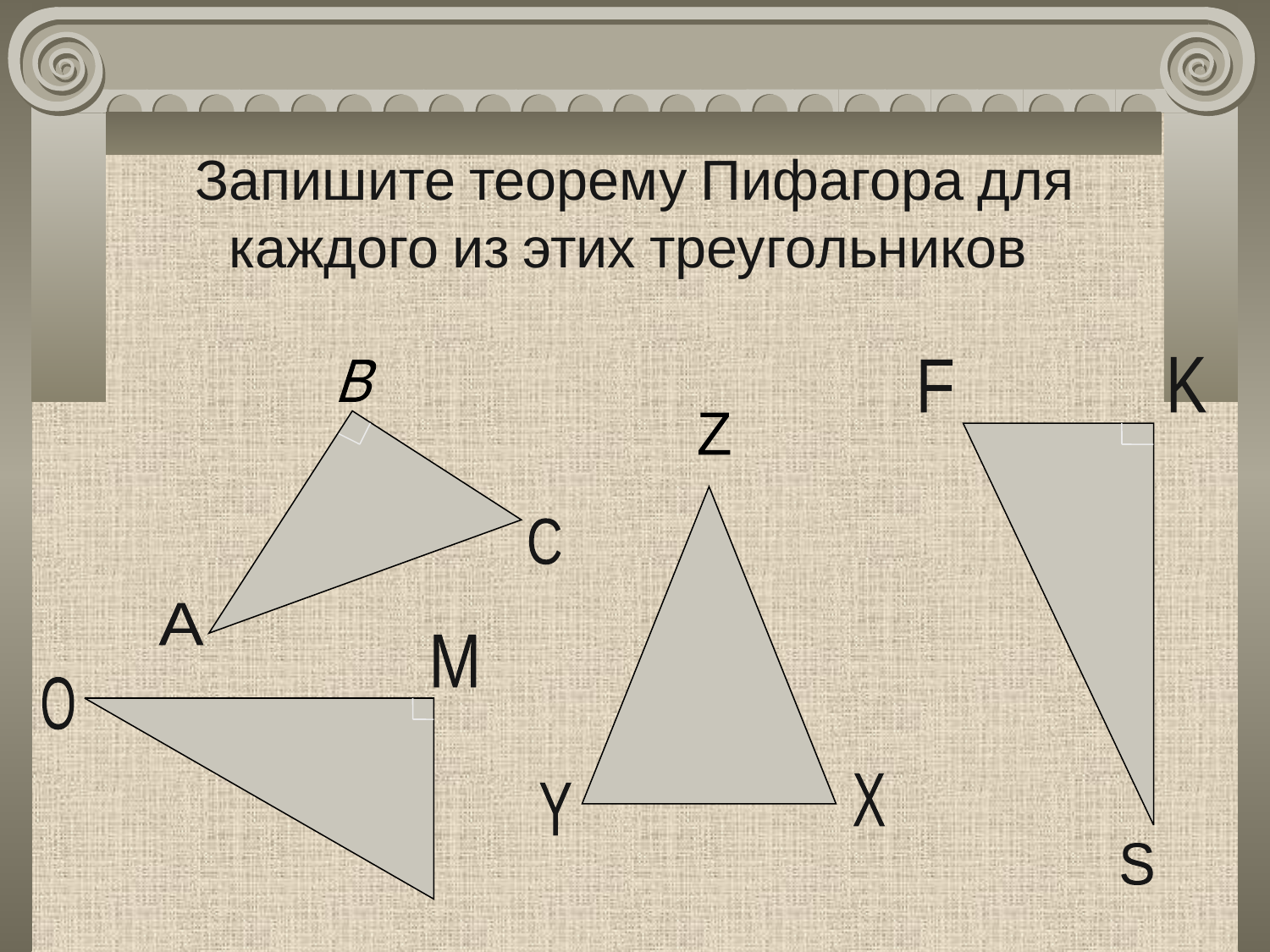

# Запишите теорему Пифагора для каждого из этих треугольников

K
B
F
Z

C
A
M
O

X
Y
S